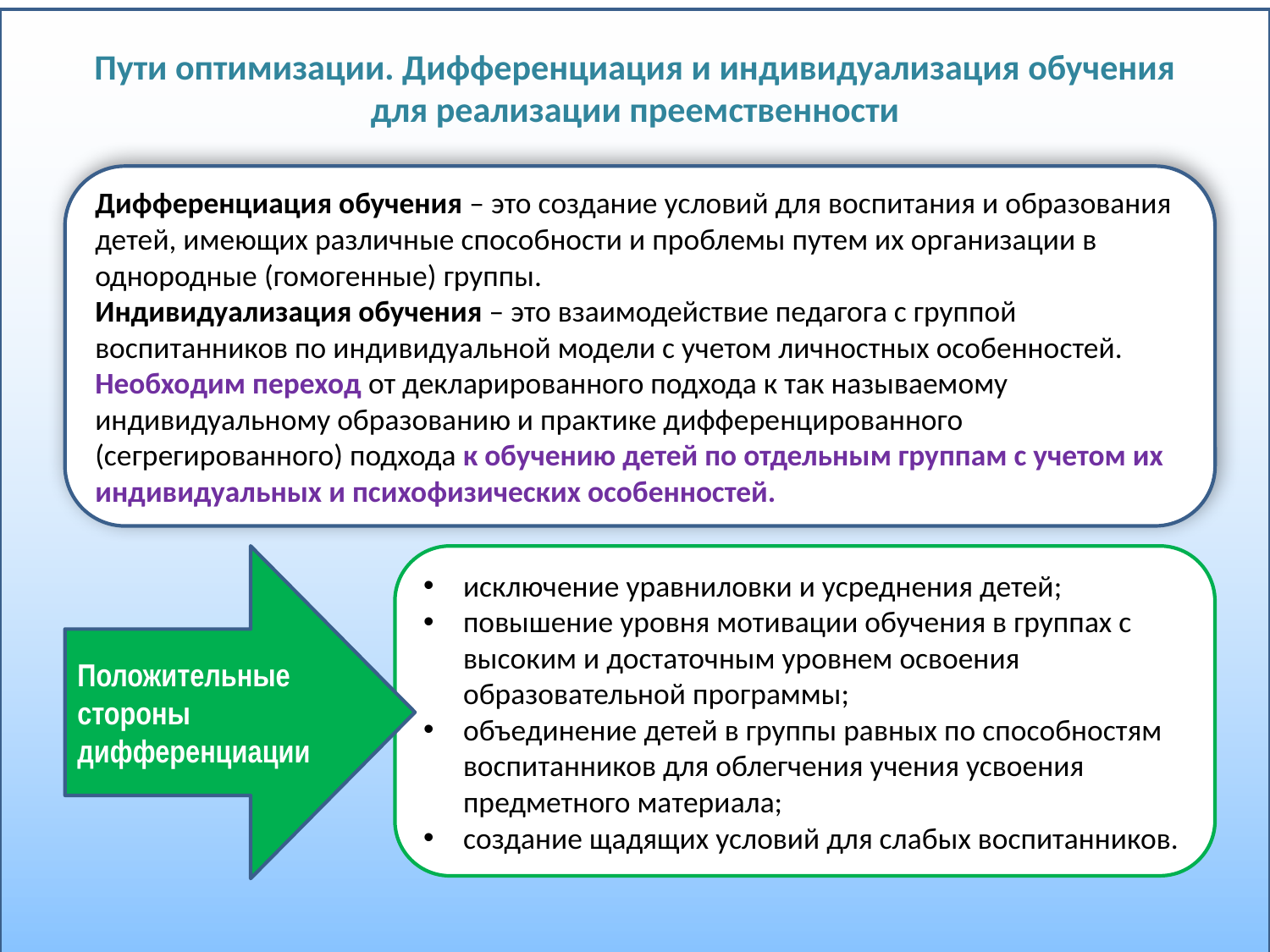

# Пути оптимизации. Дифференциация и индивидуализация обучения для реализации преемственности
Дифференциация обучения – это создание условий для воспитания и образования детей, имеющих различные способности и проблемы путем их организации в однородные (гомогенные) группы.
Индивидуализация обучения – это взаимодействие педагога с группой воспитанников по индивидуальной модели с учетом личностных особенностей.
Необходим переход от декларированного подхода к так называемому индивидуальному образованию и практике дифференцированного (сегрегированного) подхода к обучению детей по отдельным группам с учетом их индивидуальных и психофизических особенностей.
Положительные
стороны
дифференциации
исключение уравниловки и усреднения детей;
повышение уровня мотивации обучения в группах с высоким и достаточным уровнем освоения образовательной программы;
объединение детей в группы равных по способностям воспитанников для облегчения учения усвоения предметного материала;
создание щадящих условий для слабых воспитанников.